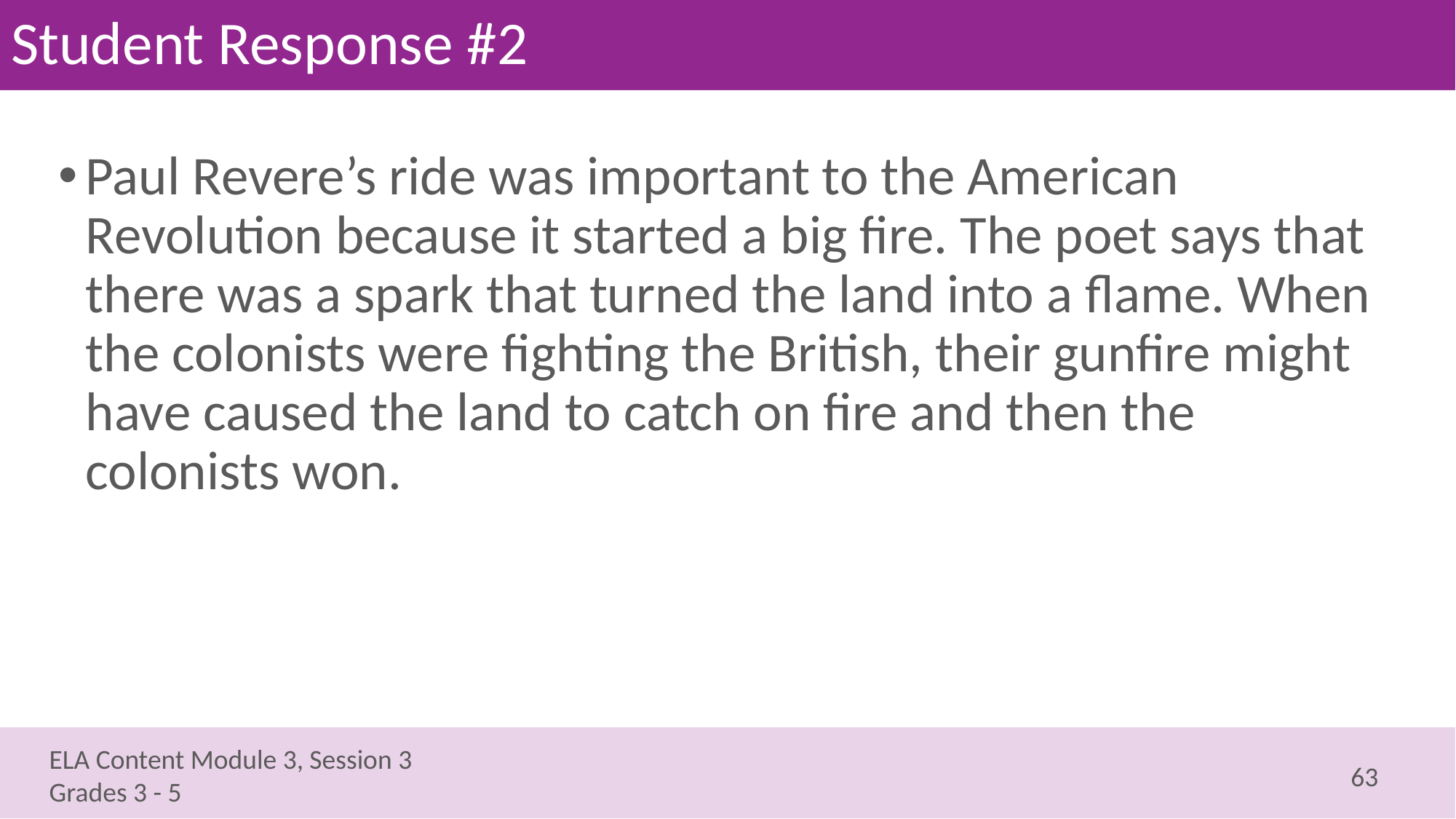

# Student Response #2
Paul Revere’s ride was important to the American Revolution because it started a big fire. The poet says that there was a spark that turned the land into a flame. When the colonists were fighting the British, their gunfire might have caused the land to catch on fire and then the colonists won.
63